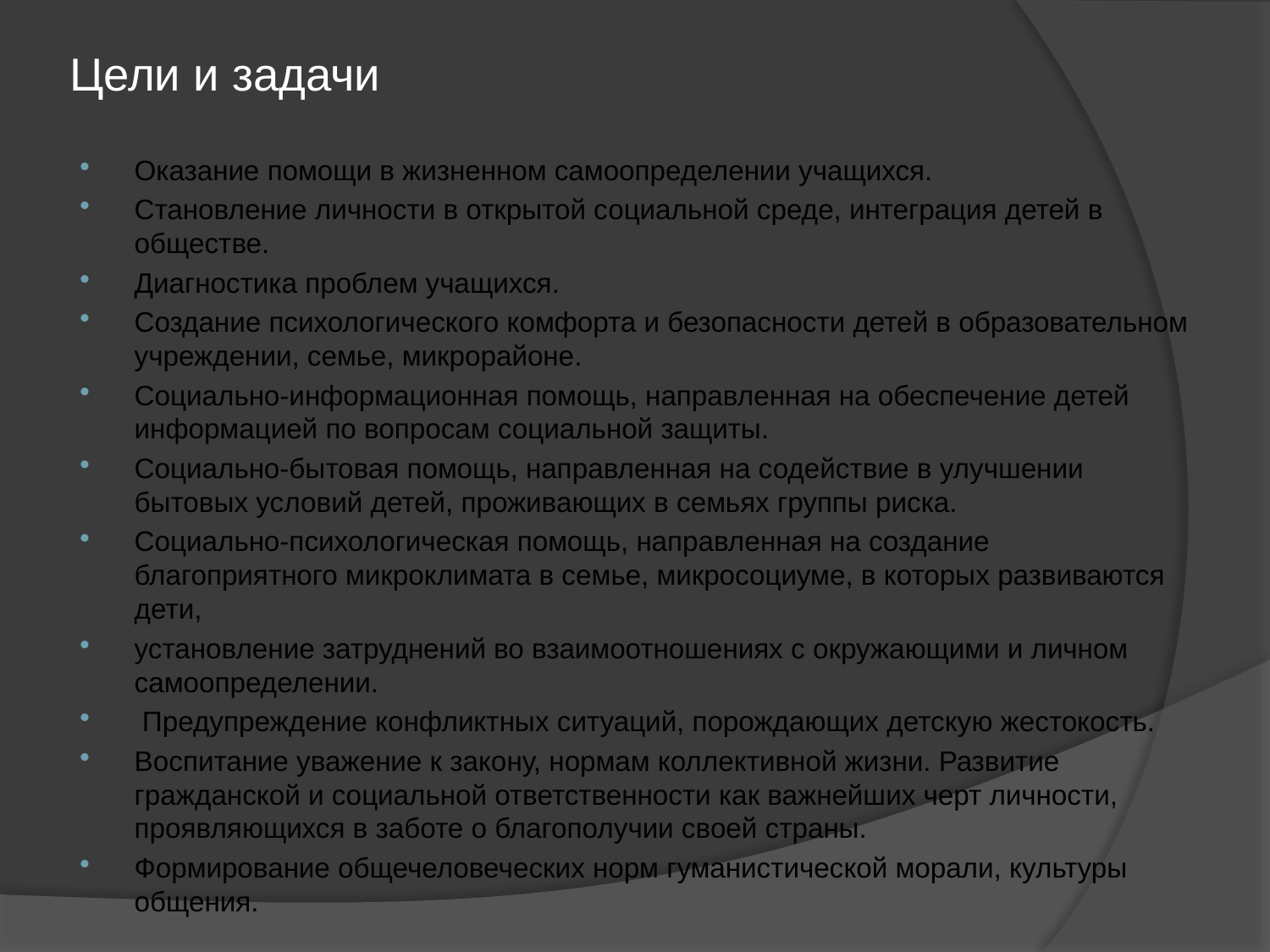

# Цели и задачи
Оказание помощи в жизненном самоопределении учащихся.
Становление личности в открытой социальной среде, интеграция детей в обществе.
Диагностика проблем учащихся.
Создание психологического комфорта и безопасности детей в образовательном учреждении, семье, микрорайоне.
Социально-информационная помощь, направленная на обеспечение детей информацией по вопросам социальной защиты.
Социально-бытовая помощь, направленная на содействие в улучшении бытовых условий детей, проживающих в семьях группы риска.
Социально-психологическая помощь, направленная на создание благоприятного микроклимата в семье, микросоциуме, в которых развиваются дети,
установление затруднений во взаимоотношениях с окружающими и личном самоопределении.
 Предупреждение конфликтных ситуаций, порождающих детскую жестокость.
Воспитание уважение к закону, нормам коллективной жизни. Развитие гражданской и социальной ответственности как важнейших черт личности, проявляющихся в заботе о благополучии своей страны.
Формирование общечеловеческих норм гуманистической морали, культуры общения.